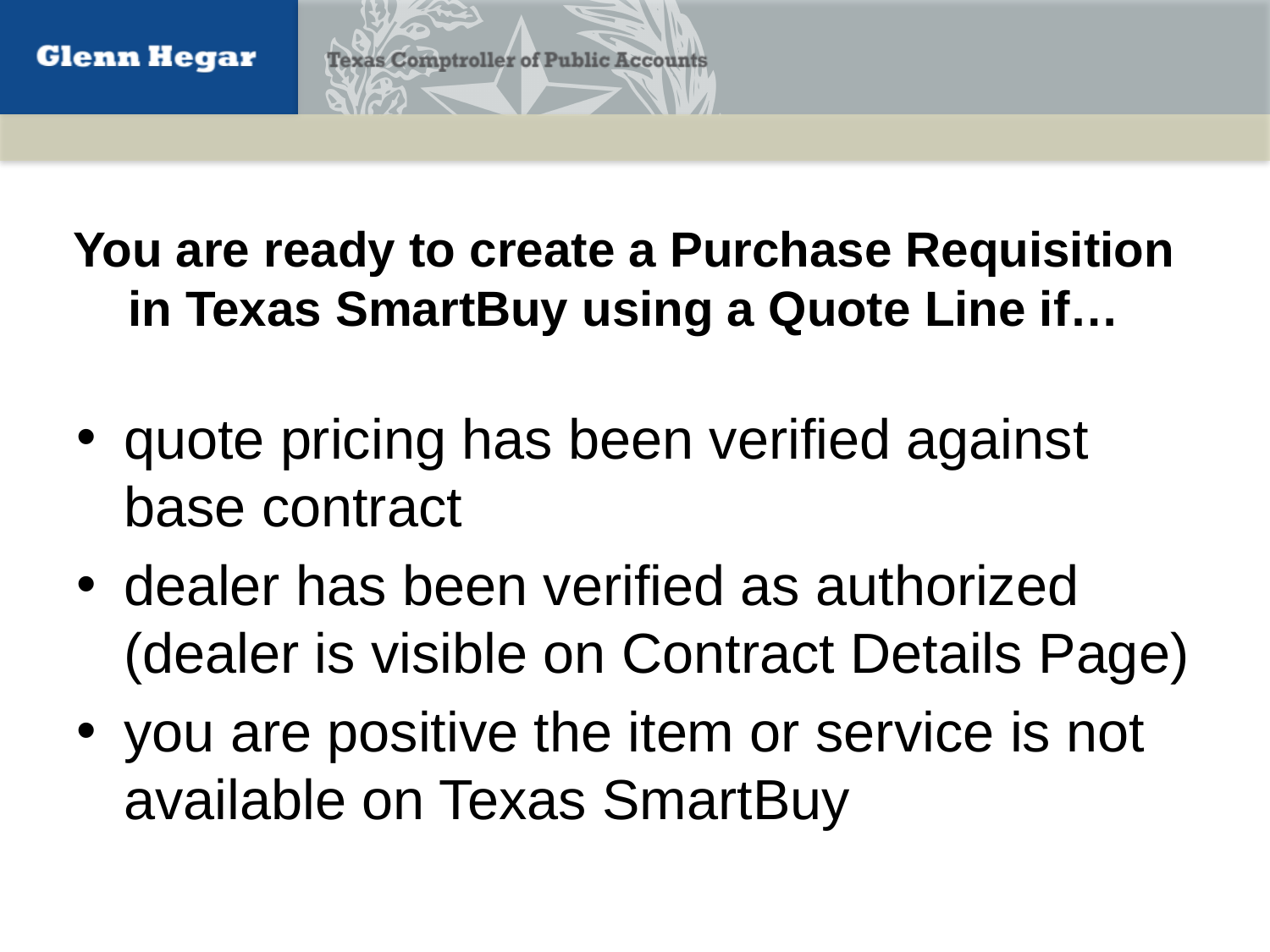

# You are ready to create a Purchase Requisition in Texas SmartBuy using a Quote Line if…
quote pricing has been verified against base contract
dealer has been verified as authorized (dealer is visible on Contract Details Page)
you are positive the item or service is not available on Texas SmartBuy